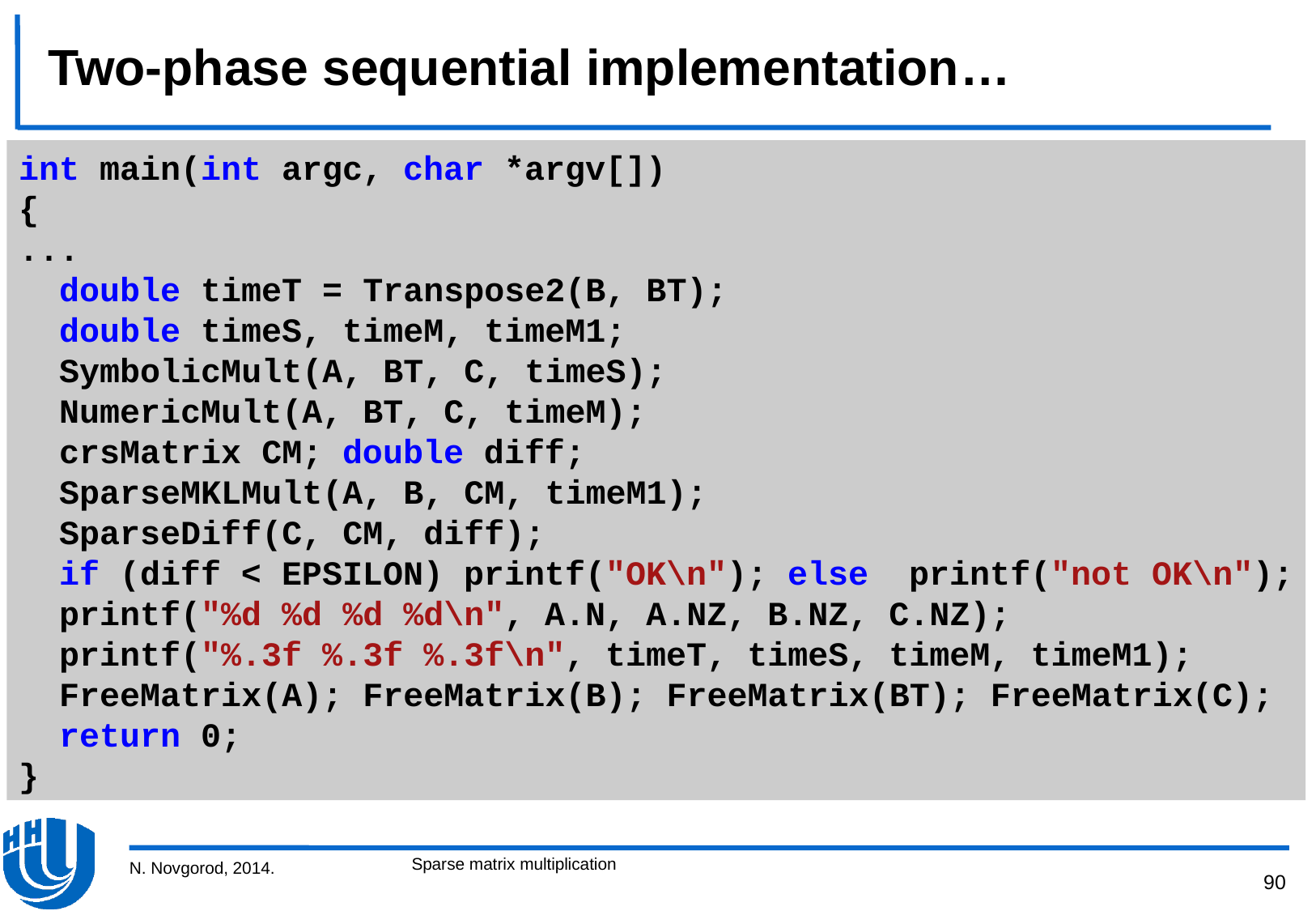

# Two-phase sequential implementation…
int main(int argc, char *argv[])
{
...
  double timeT = Transpose2(B, BT);
  double timeS, timeM, timeM1;
  SymbolicMult(A, BT, C, timeS);
  NumericMult(A, BT, C, timeM);
  crsMatrix CM; double diff;
  SparseMKLMult(A, B, CM, timeM1);
  SparseDiff(C, CM, diff);
  if (diff < EPSILON) printf("OK\n"); else  printf("not OK\n");
  printf("%d %d %d %d\n", A.N, A.NZ, B.NZ, C.NZ);
  printf("%.3f %.3f %.3f\n", timeT, timeS, timeM, timeM1);
  FreeMatrix(A); FreeMatrix(B); FreeMatrix(BT); FreeMatrix(C);
  return 0;
}
Sparse matrix multiplication
N. Novgorod, 2014.
90